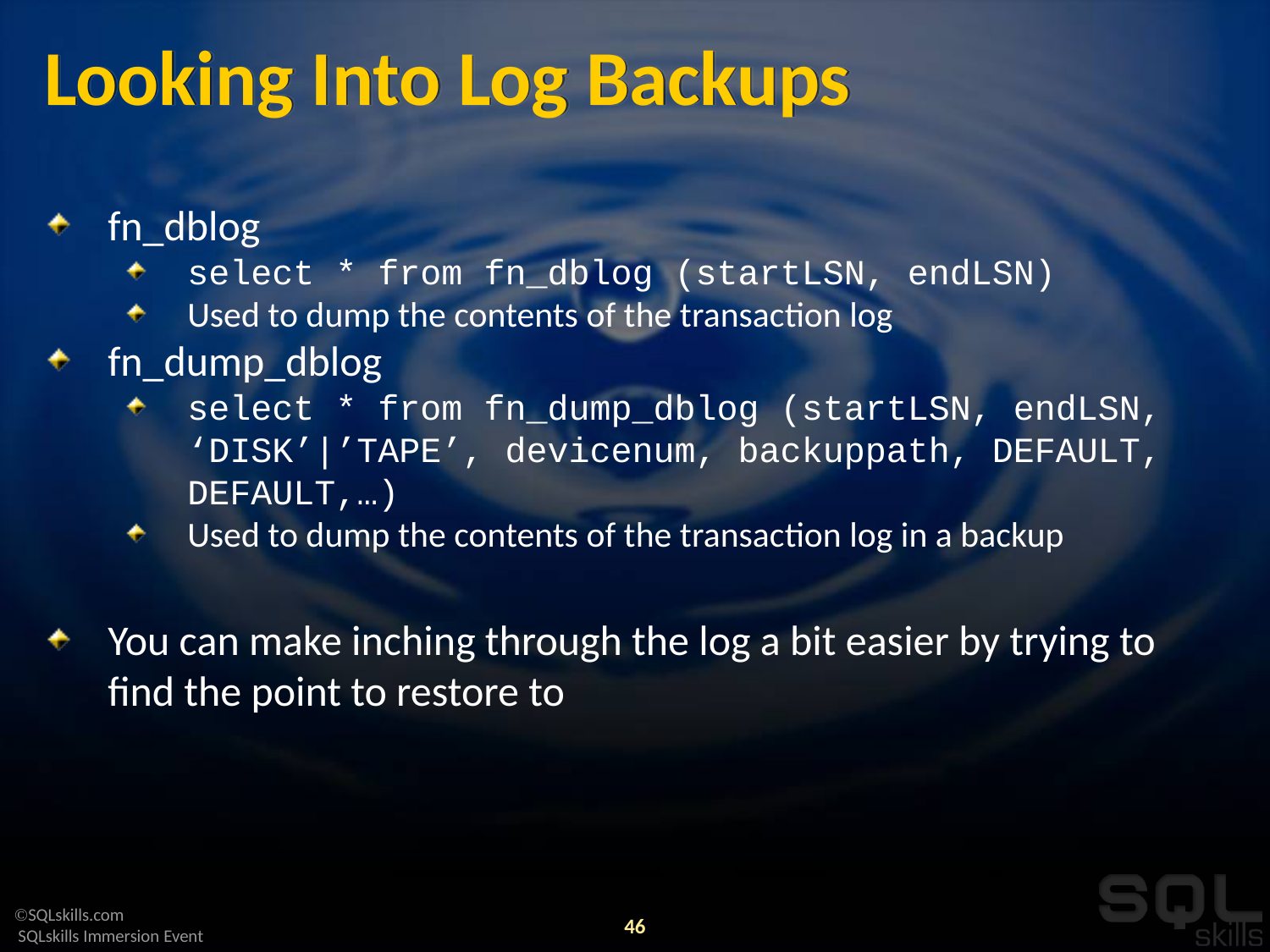

# Looking Into Log Backups
fn_dblog
select * from fn_dblog (startLSN, endLSN)
Used to dump the contents of the transaction log
fn_dump_dblog
select * from fn_dump_dblog (startLSN, endLSN, ‘DISK’|’TAPE’, devicenum, backuppath, DEFAULT, DEFAULT,…)
Used to dump the contents of the transaction log in a backup

You can make inching through the log a bit easier by trying to find the point to restore to

46